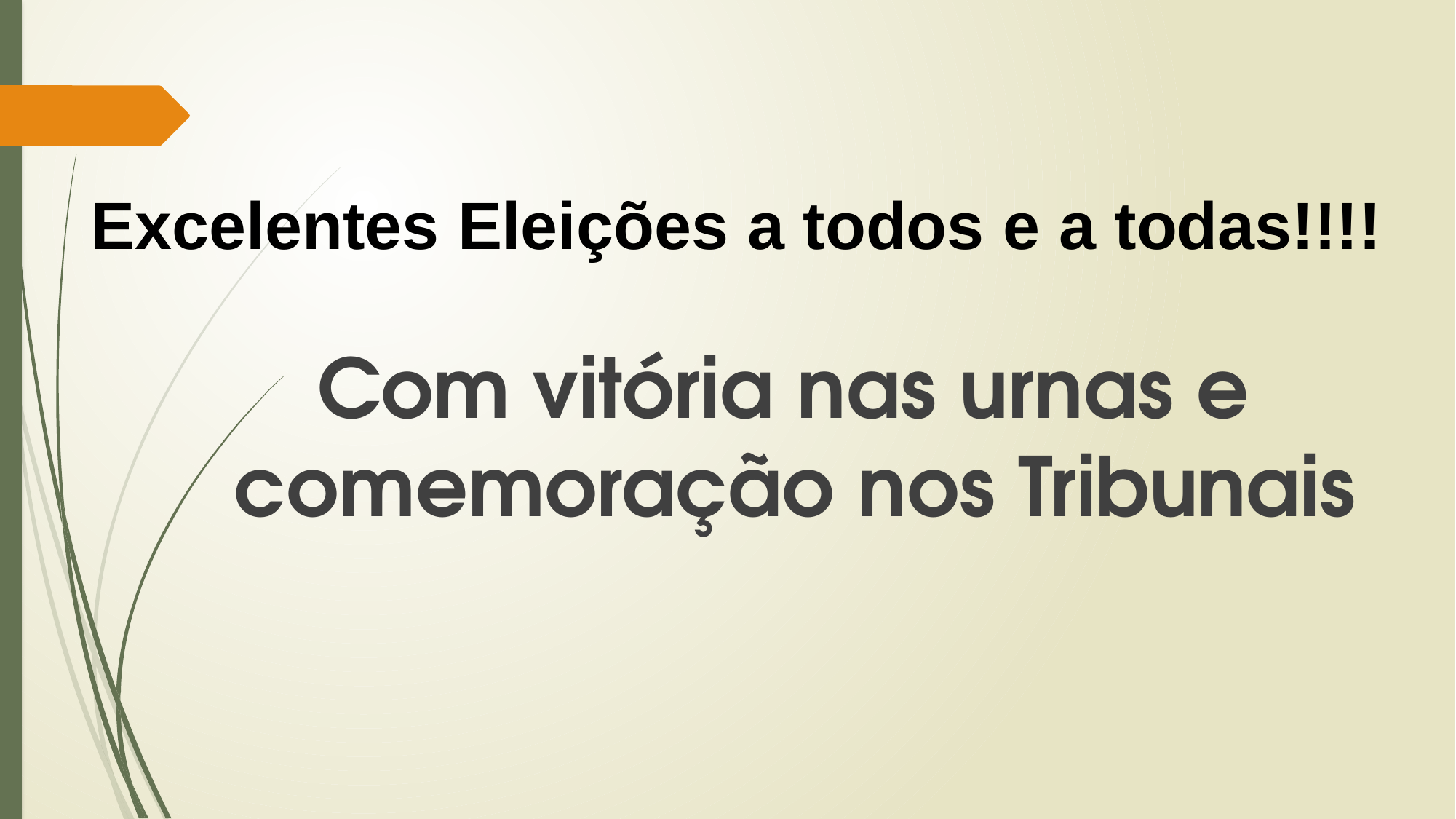

# Excelentes Eleições a todos e a todas!!!!
Com vitória nas urnas e  comemoração nos Tribunais